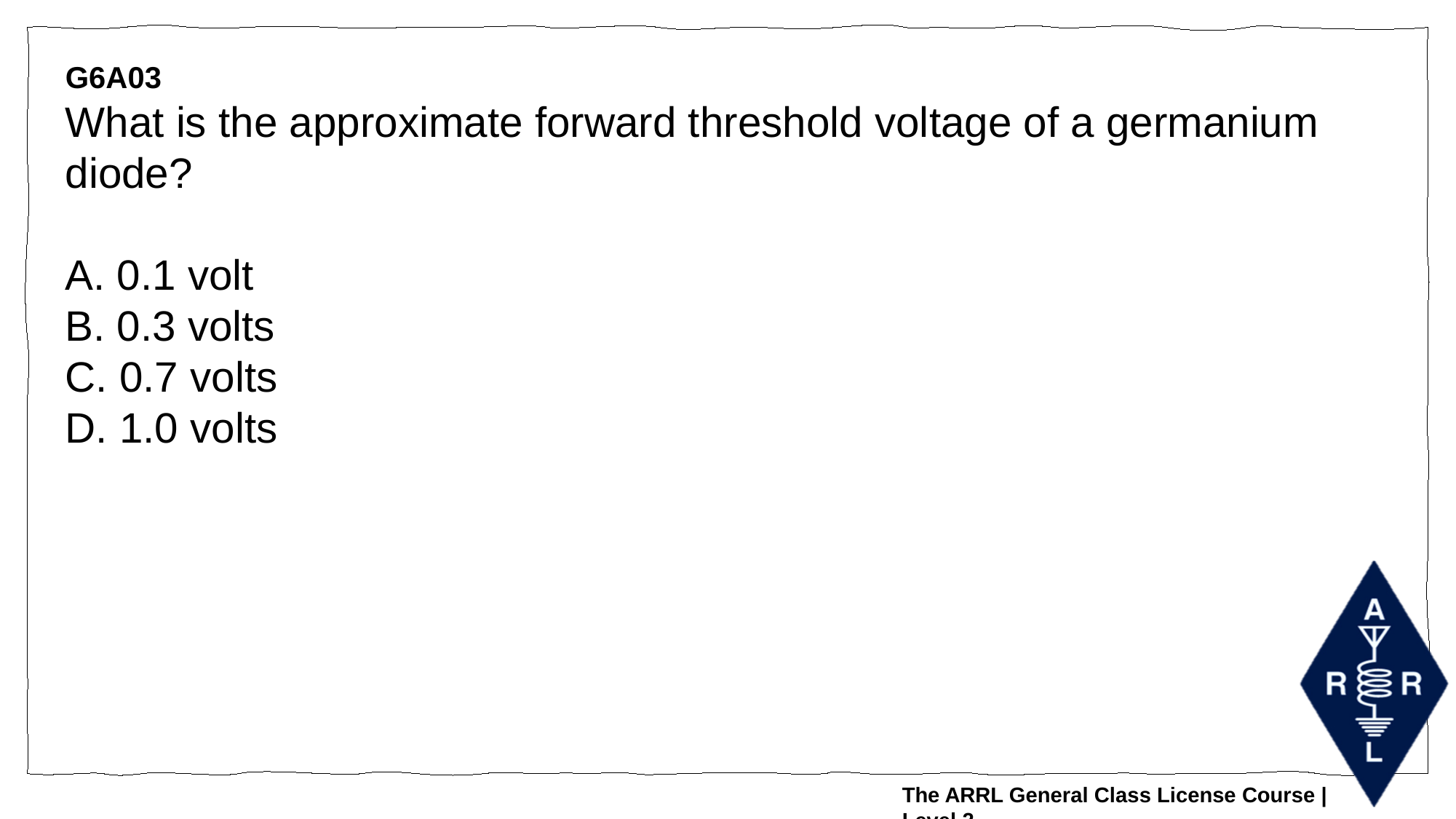

G6A03
What is the approximate forward threshold voltage of a germanium diode?

A. 0.1 volt
B. 0.3 volts
C. 0.7 volts
D. 1.0 volts